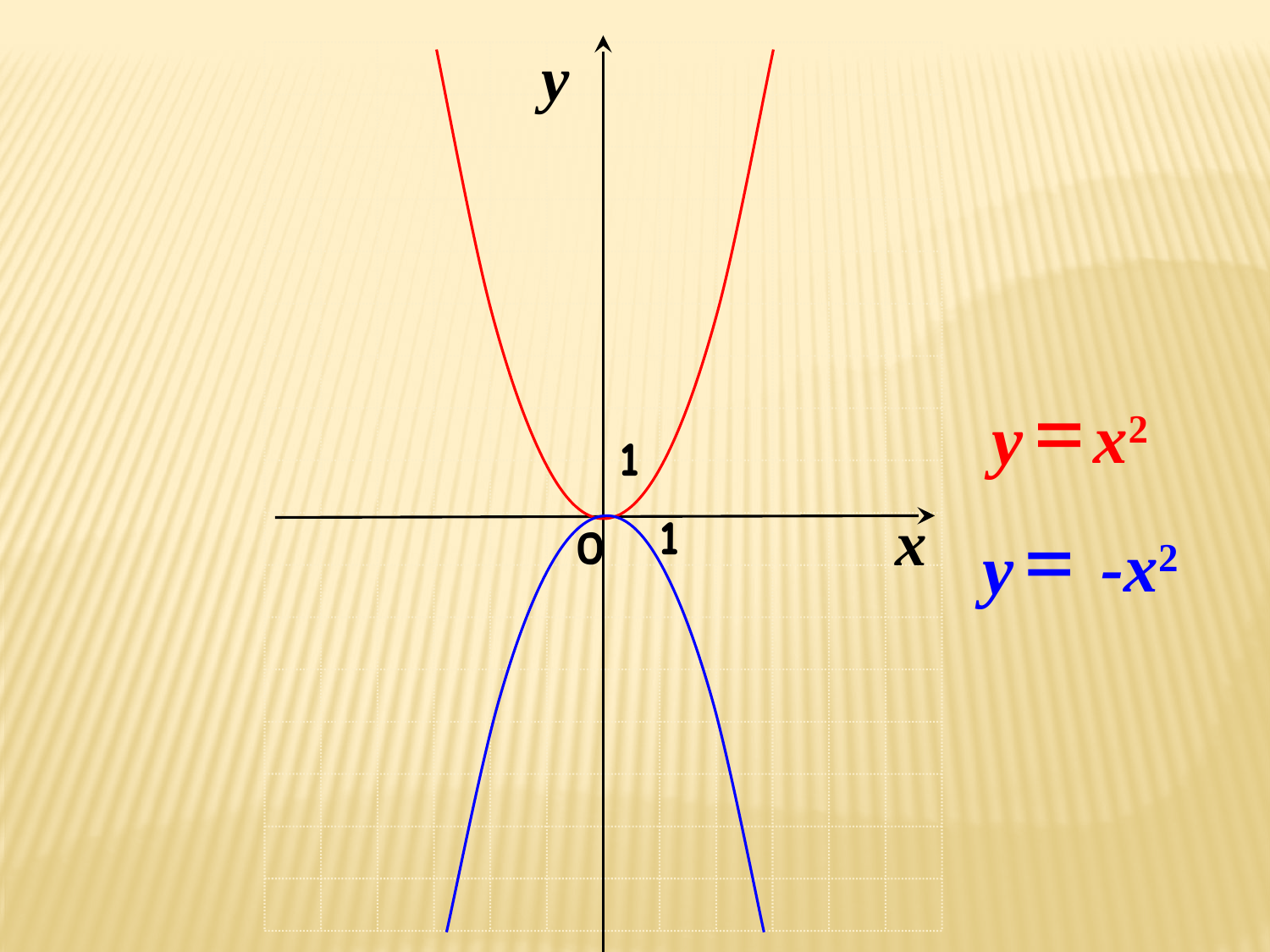

y

=
y
x2
1

x
1

0
=
y
 -x2